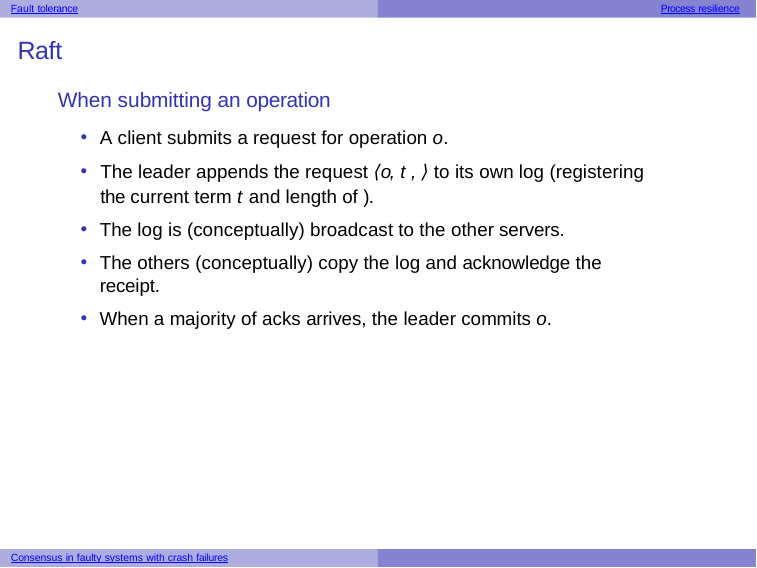

Fault tolerance
Process resilience
Raft
When submitting an operation
A client submits a request for operation o.
The leader appends the request ⟨o, t , ⟩ to its own log (registering the current term t and length of ).
The log is (conceptually) broadcast to the other servers.
The others (conceptually) copy the log and acknowledge the receipt.
When a majority of acks arrives, the leader commits o.

Consensus in faulty systems with crash failures